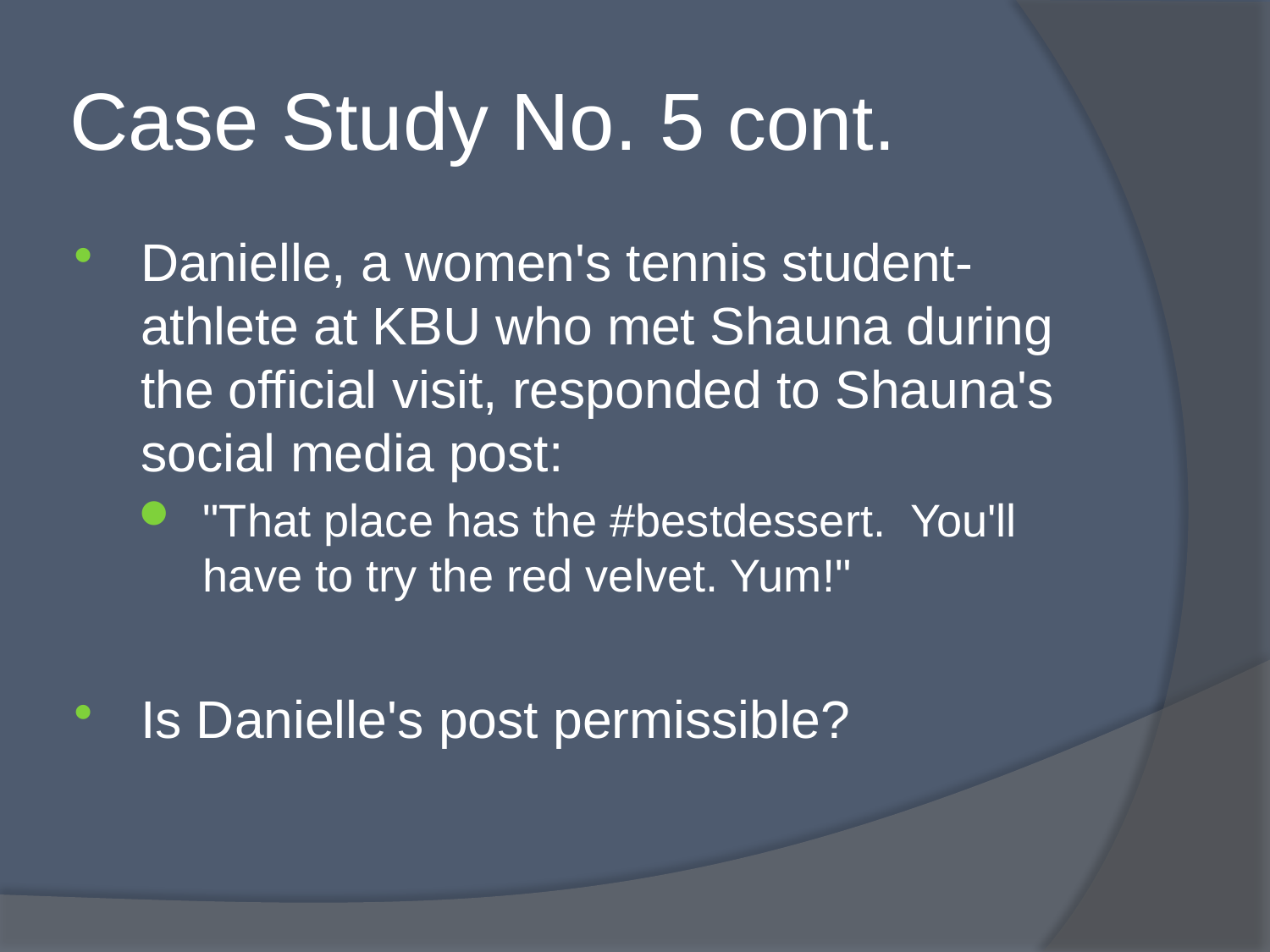

# Case Study No. 5 cont.
Danielle, a women's tennis student-athlete at KBU who met Shauna during the official visit, responded to Shauna's social media post:
"That place has the #bestdessert.  You'll have to try the red velvet. Yum!"

Is Danielle's post permissible?